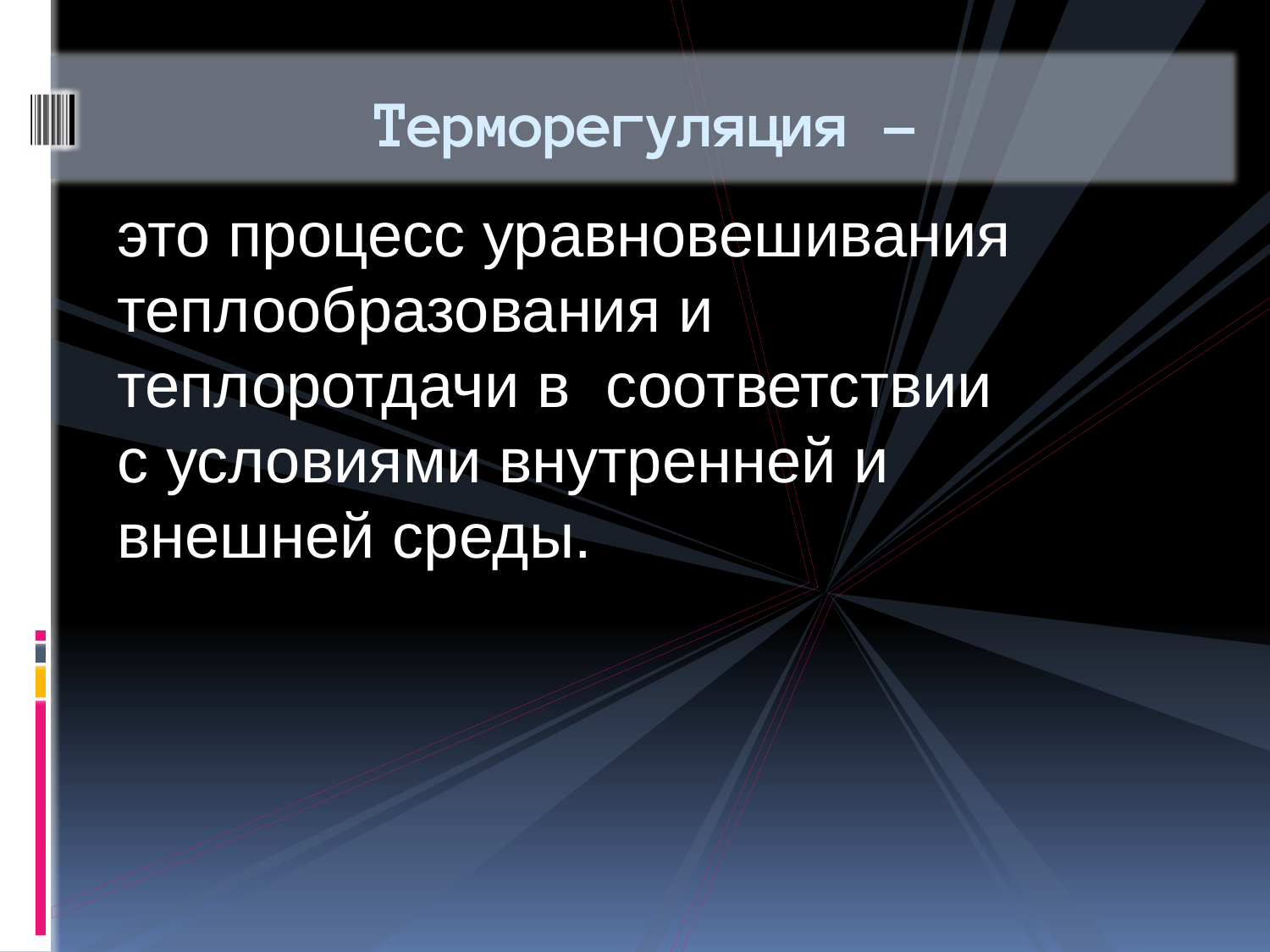

# Терморегуляция -
это процесс уравновешивания теплообразования и теплоротдачи в  соответствии с условиями внутренней и внешней среды.